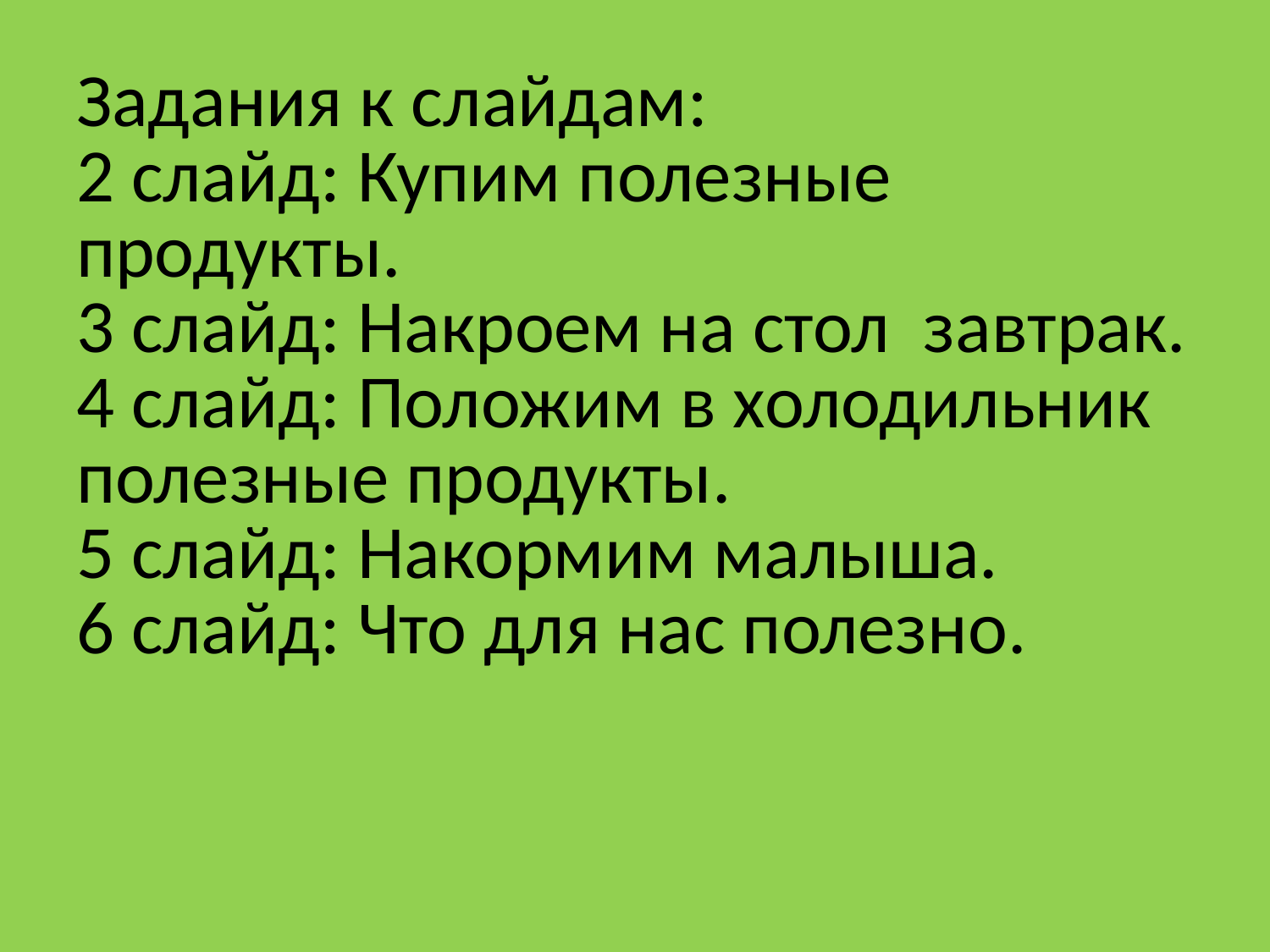

# Задания к слайдам: 2 слайд: Купим полезные продукты. 3 слайд: Накроем на стол  завтрак. 4 слайд: Положим в холодильник полезные продукты. 5 слайд: Накормим малыша. 6 слайд: Что для нас полезно.